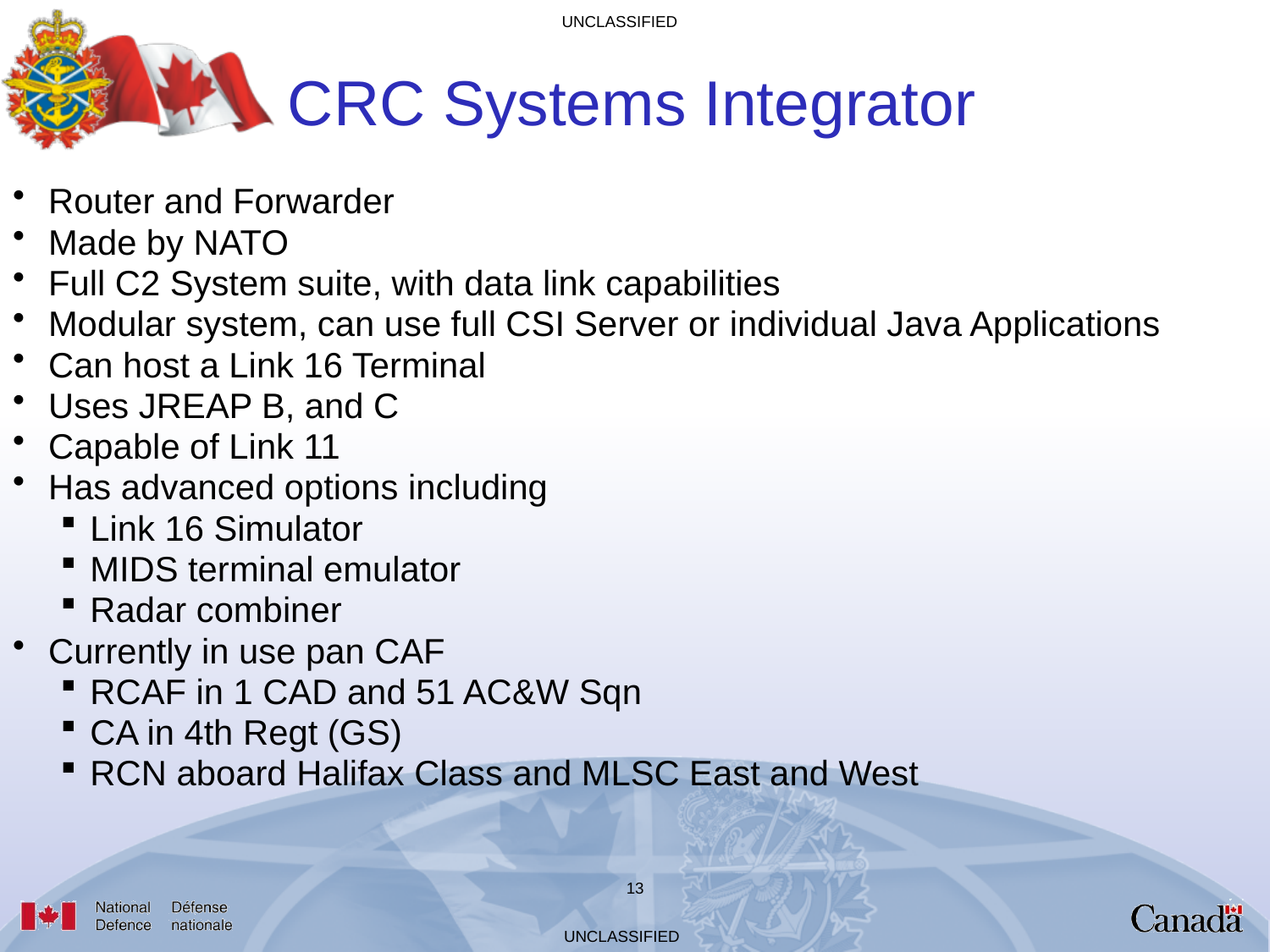

# CRC Systems Integrator
Router and Forwarder
Made by NATO
Full C2 System suite, with data link capabilities
Modular system, can use full CSI Server or individual Java Applications
Can host a Link 16 Terminal
Uses JREAP B, and C
Capable of Link 11
Has advanced options including
Link 16 Simulator
MIDS terminal emulator
Radar combiner
Currently in use pan CAF
RCAF in 1 CAD and 51 AC&W Sqn
CA in 4th Regt (GS)
RCN aboard Halifax Class and MLSC East and West